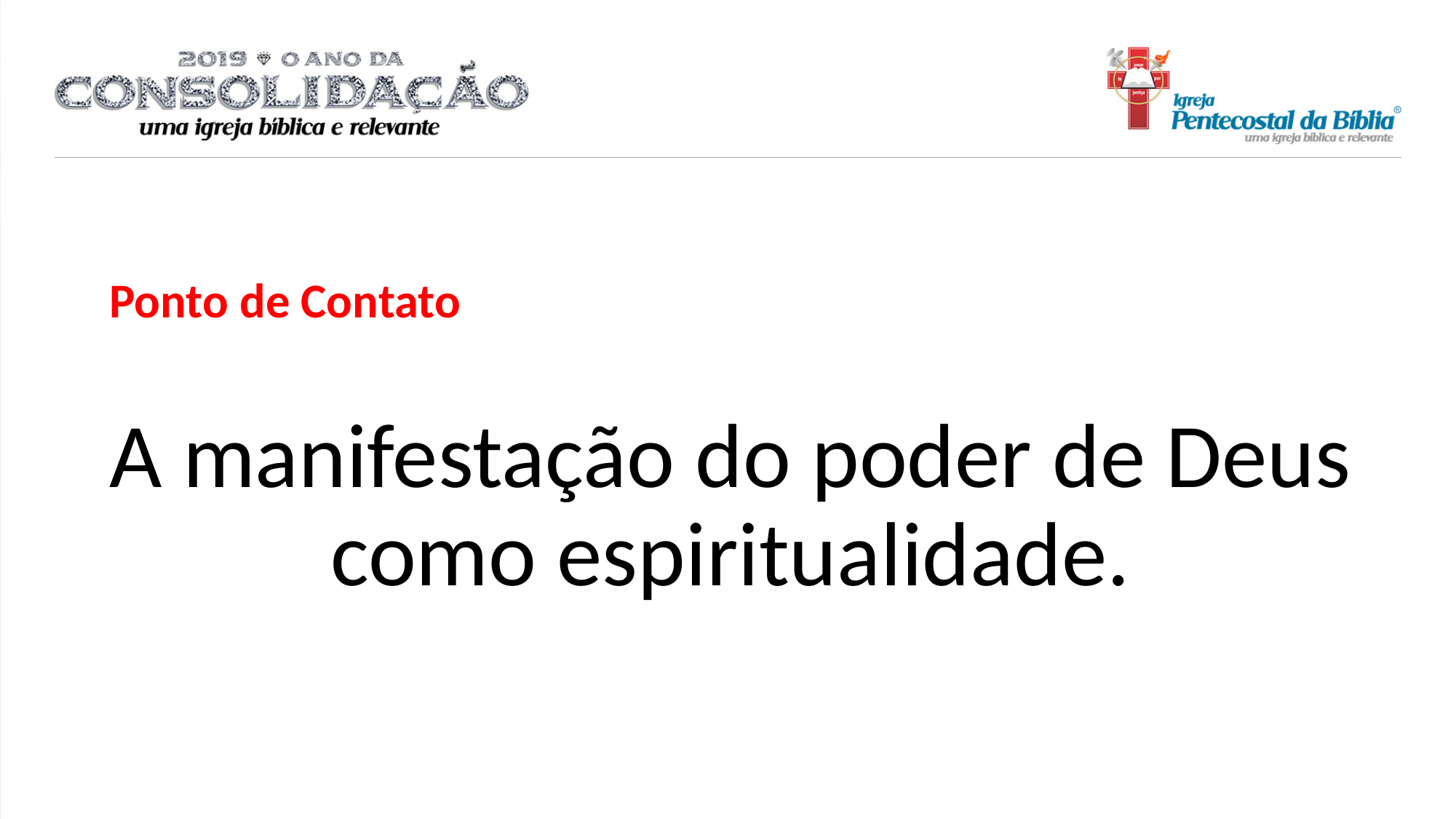

Ponto de Contato

A manifestação do poder de Deus como espiritualidade.